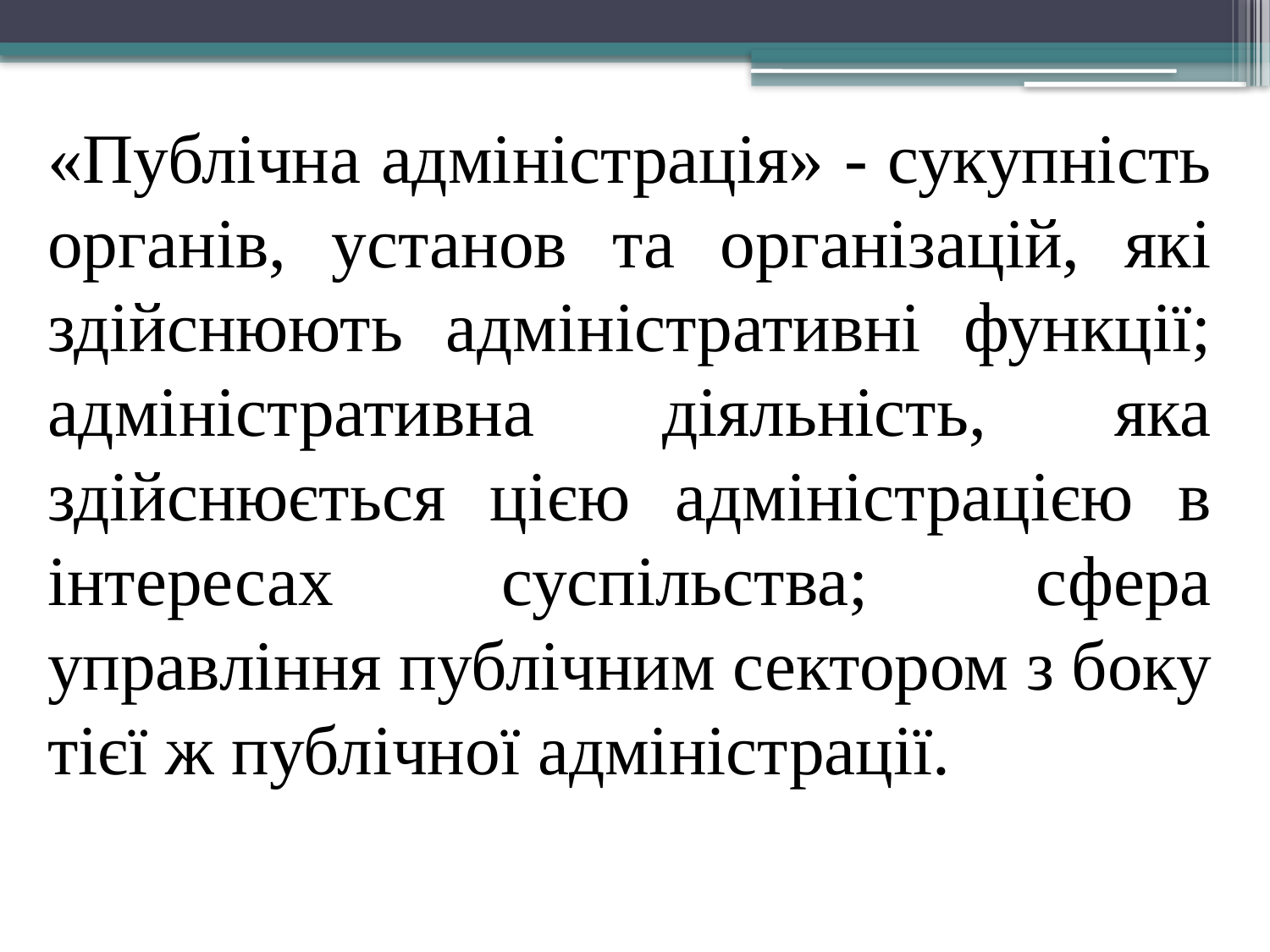

«Публічна адміністрація» - сукупність органів, установ та організацій, які здійснюють адміністративні функції; адміністративна діяльність, яка здійснюється цією адміністрацією в інтересах суспільства; сфера управління публічним сектором з боку тієї ж публічної адміністрації.